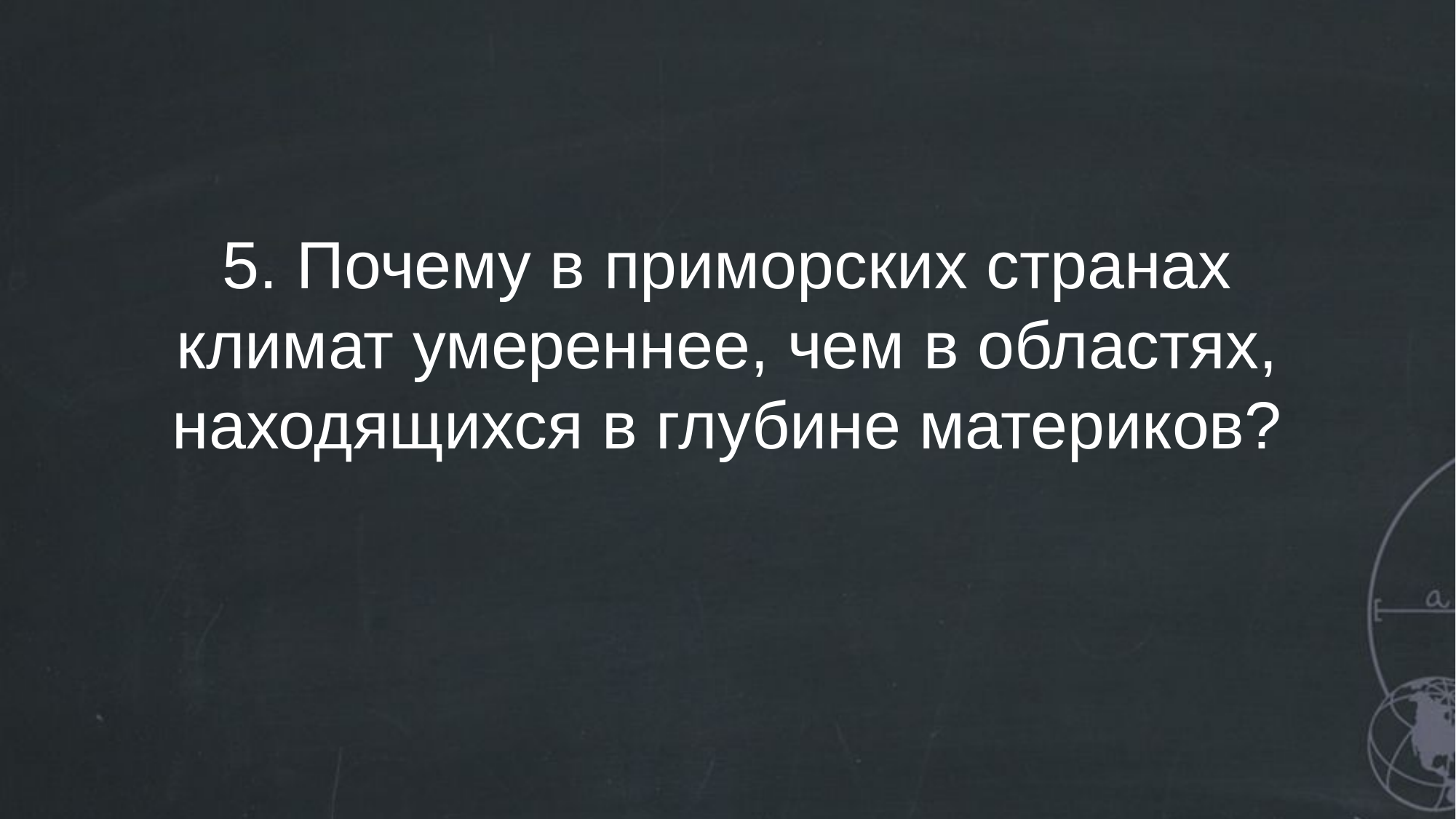

# 5. Почему в приморских странах климат умереннее, чем в областях, находящихся в глубине материков?